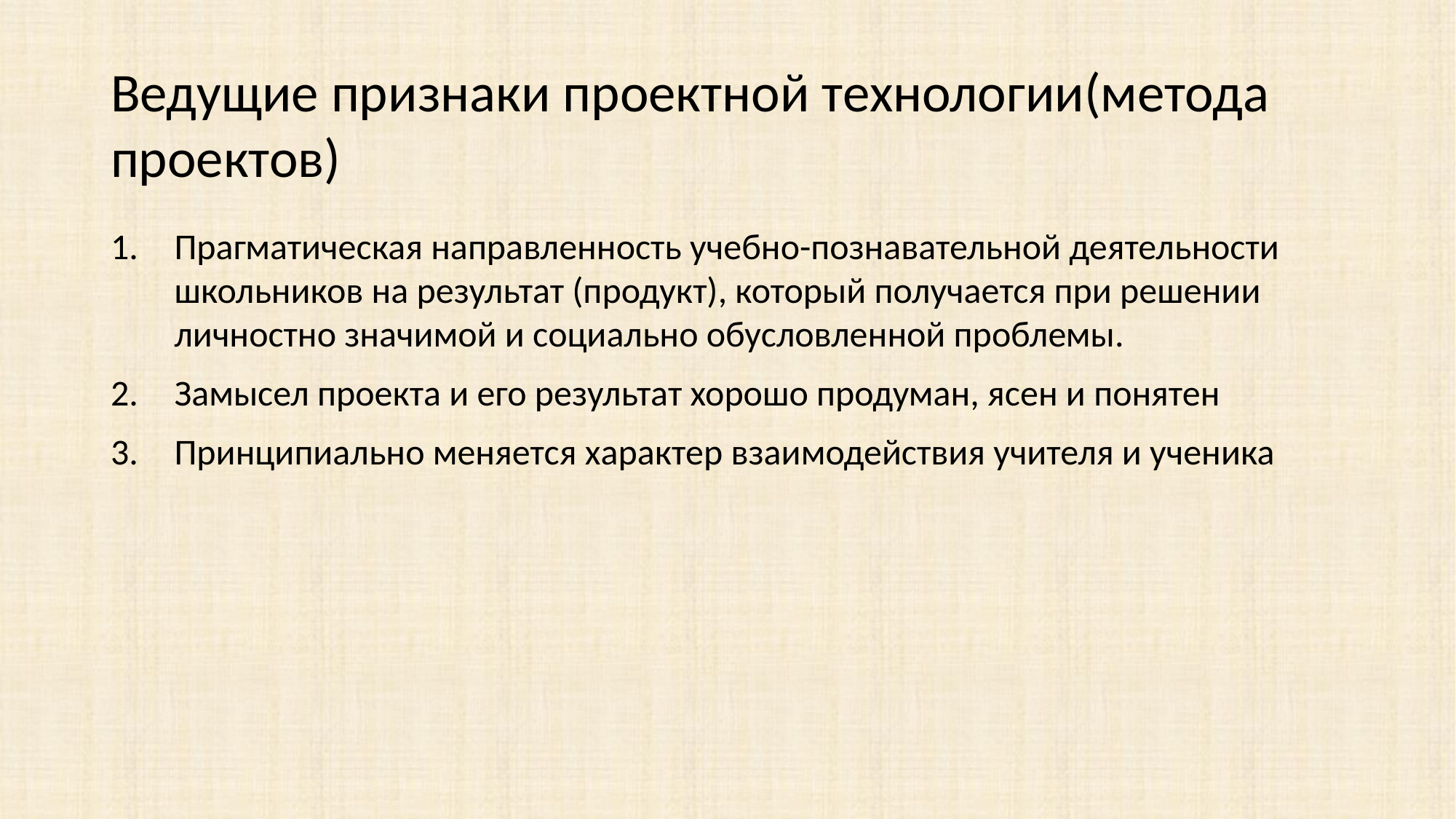

Ведущие признаки проектной технологии(метода проектов)
Прагматическая направленность учебно-познавательной деятельности школьников на результат (продукт), который получается при решении личностно значимой и социально обусловленной проблемы.
Замысел проекта и его результат хорошо продуман, ясен и понятен
Принципиально меняется характер взаимодействия учителя и ученика